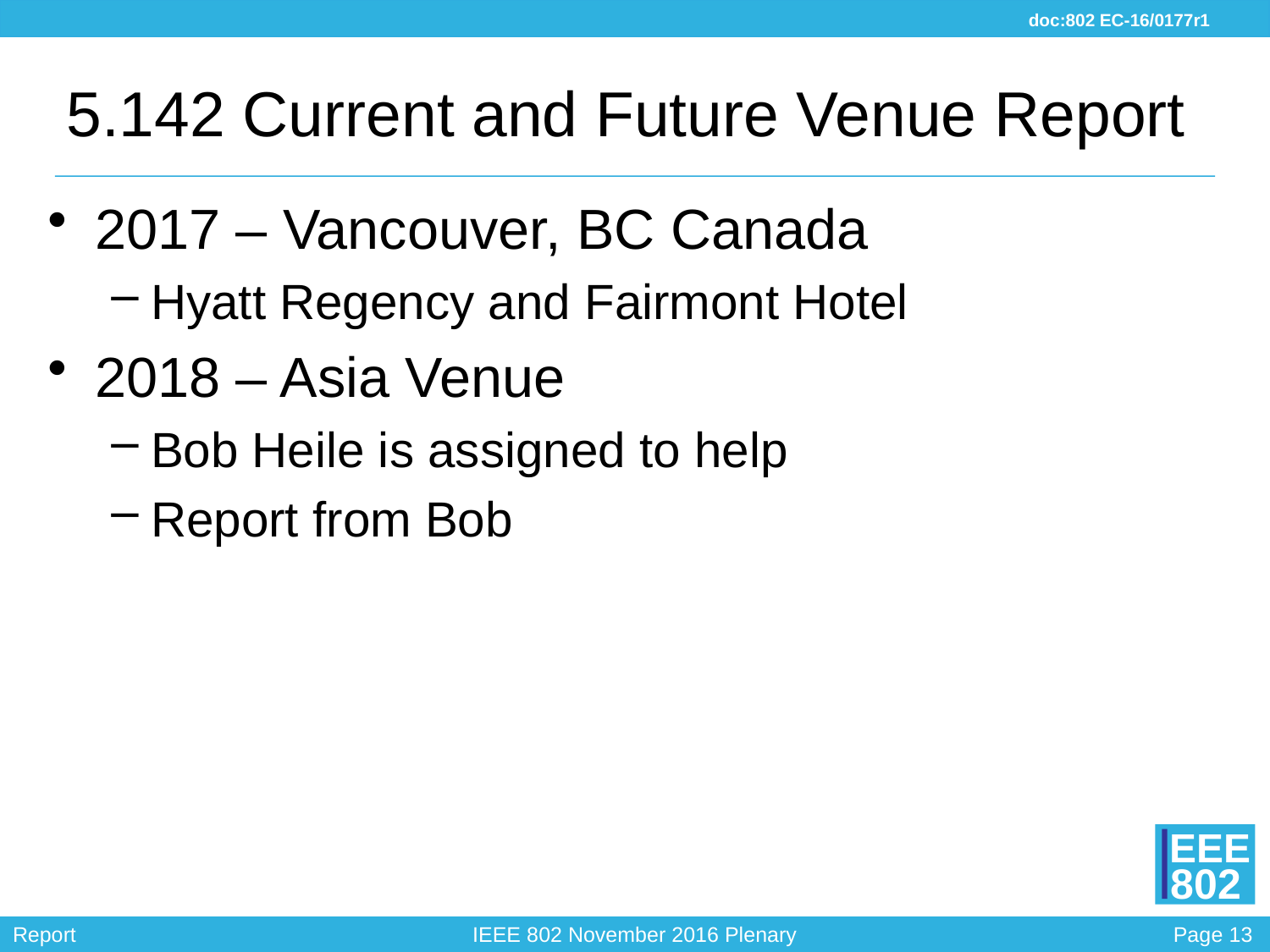

# 5.142 Current and Future Venue Report
2017 – Vancouver, BC Canada
Hyatt Regency and Fairmont Hotel
2018 – Asia Venue
Bob Heile is assigned to help
Report from Bob